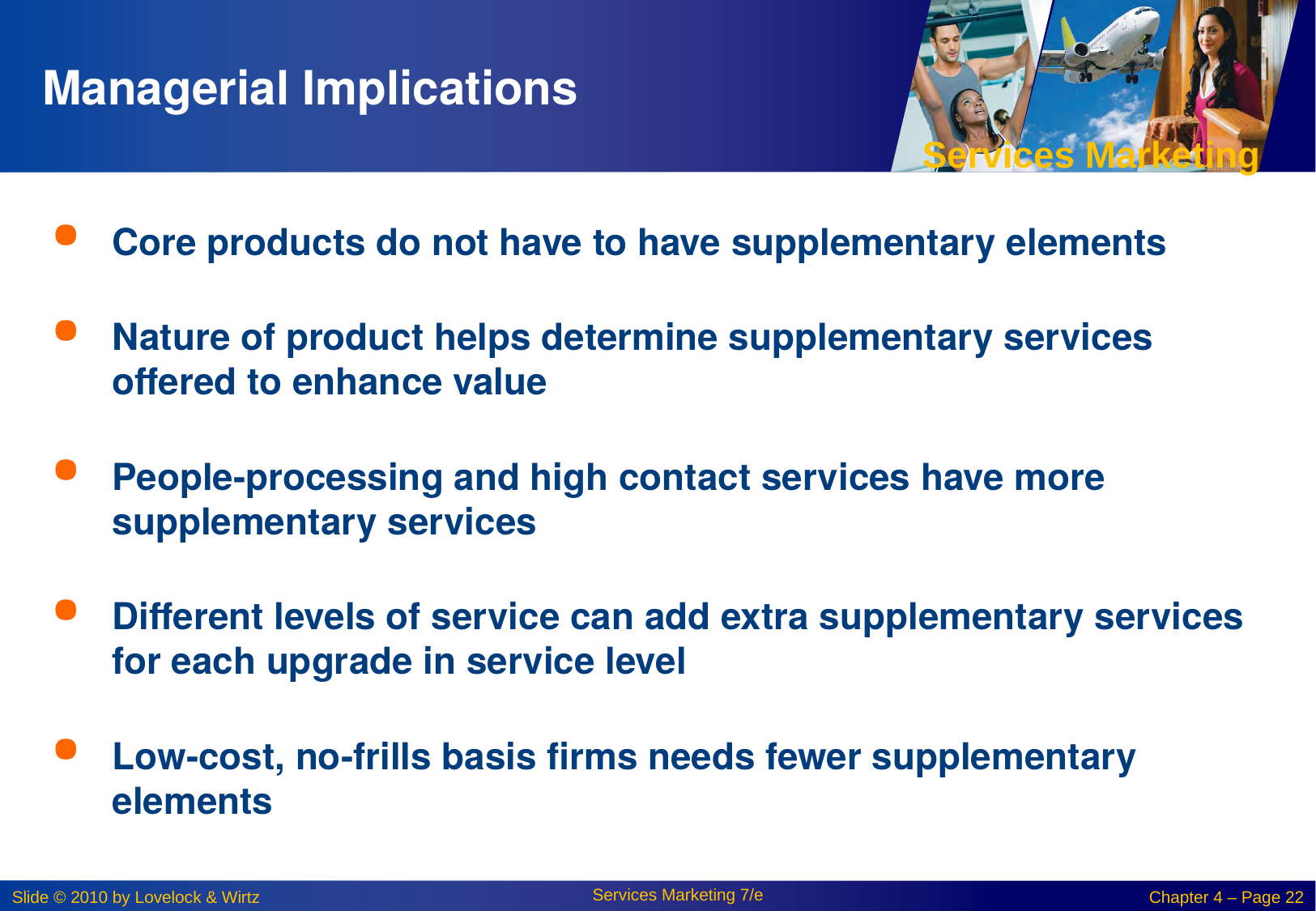

# Managerial Implications
Core products do not have to have supplementary elements
Nature of product helps determine supplementary services offered to enhance value
People-processing and high contact services have more supplementary services
Different levels of service can add extra supplementary services for each upgrade in service level
Low-cost, no-frills basis firms needs fewer supplementary elements